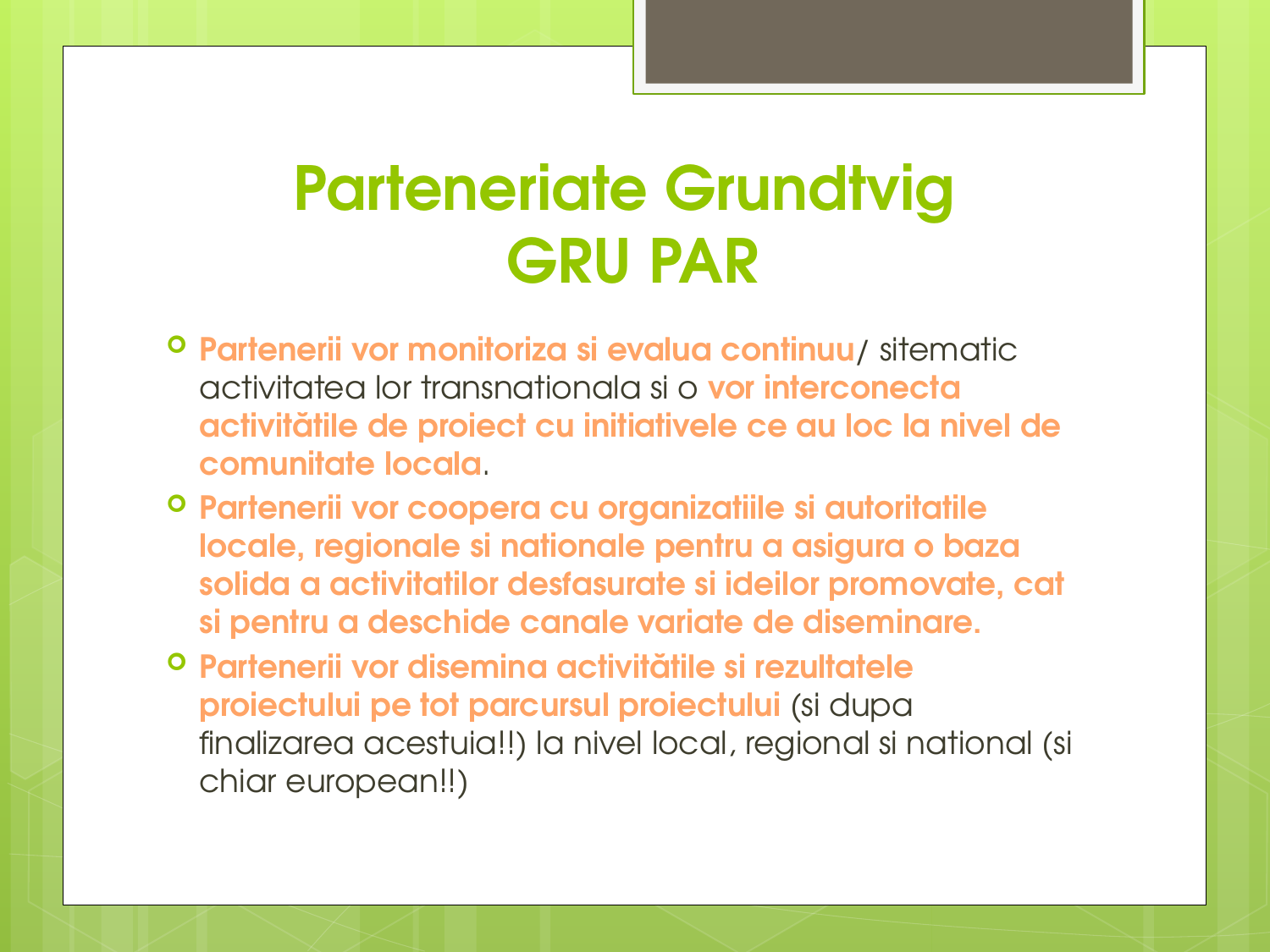

# Parteneriate Grundtvig GRU PAR
Partenerii vor monitoriza si evalua continuu/ sitematic activitatea lor transnationala si o vor interconecta activitătile de proiect cu initiativele ce au loc la nivel de comunitate locala.
Partenerii vor coopera cu organizatiile si autoritatile locale, regionale si nationale pentru a asigura o baza solida a activitatilor desfasurate si ideilor promovate, cat si pentru a deschide canale variate de diseminare.
Partenerii vor disemina activitătile si rezultatele proiectului pe tot parcursul proiectului (si dupa finalizarea acestuia!!) la nivel local, regional si national (si chiar european!!)